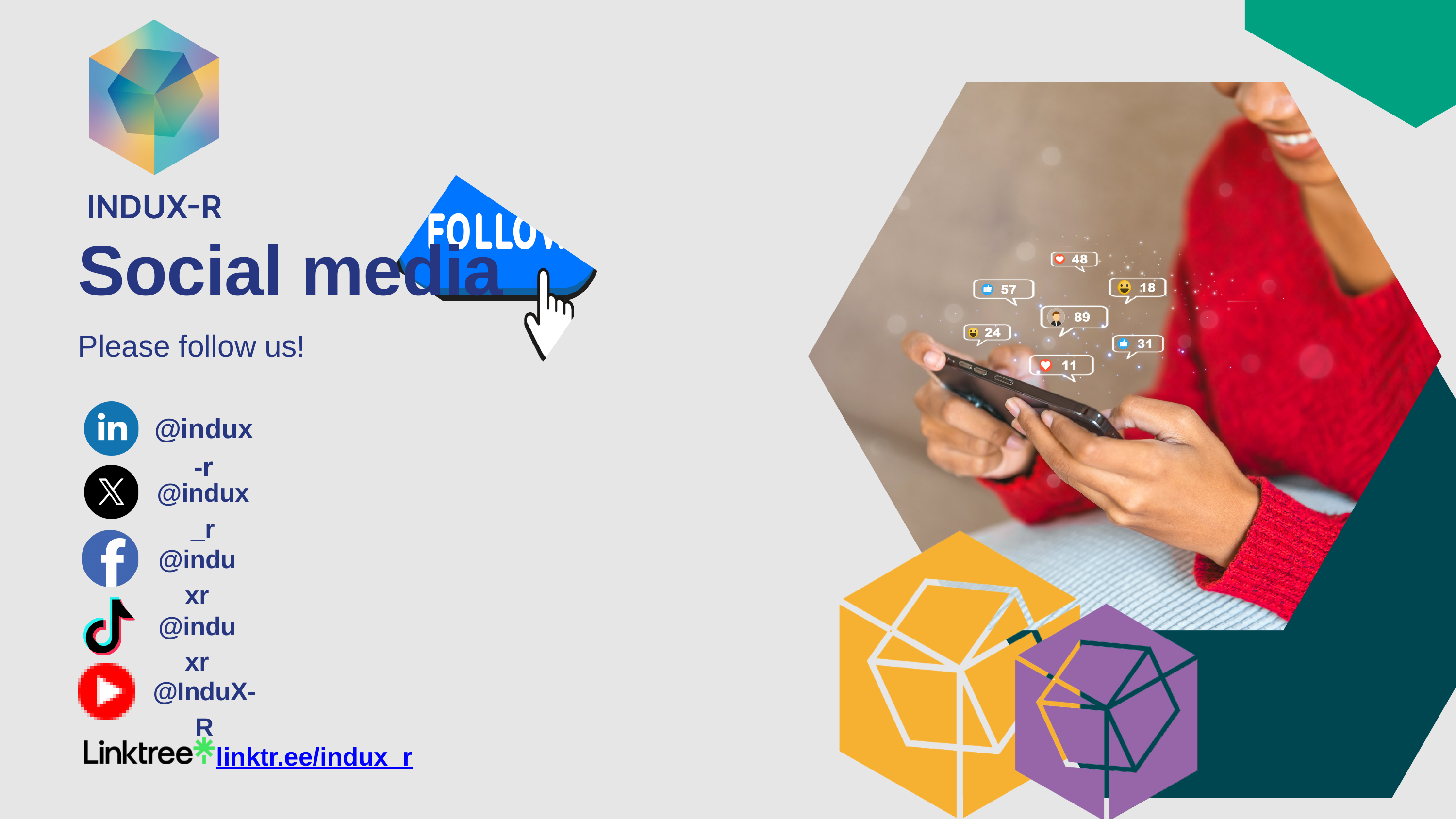

Social media

Please follow us!

@indux-r

@indux_r

@induxr

@induxr

@InduX-R
linktr.ee/indux_r